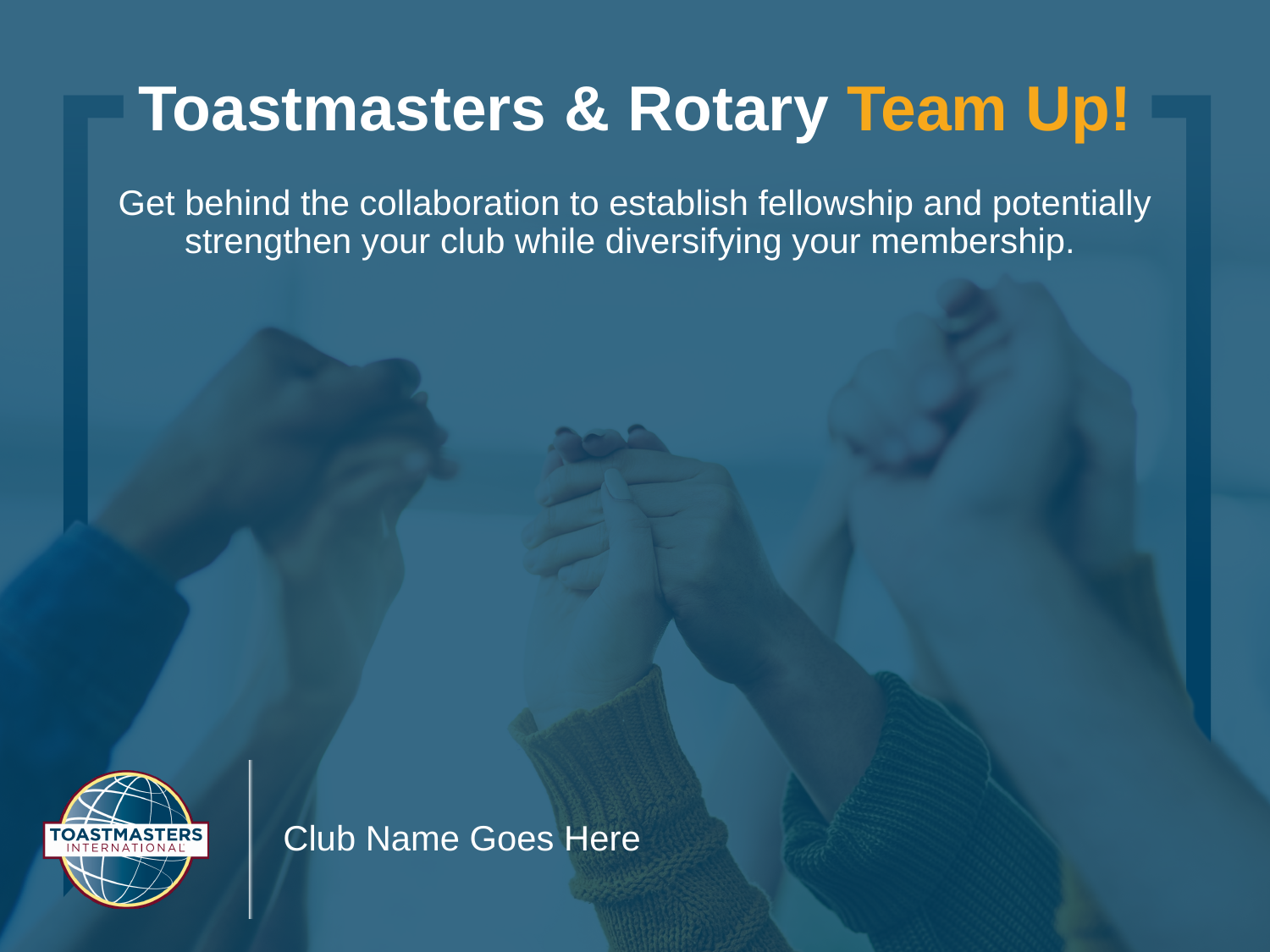

Toastmasters & Rotary Team Up!
Get behind the collaboration to establish fellowship and potentially strengthen your club while diversifying your membership.
Club Name Goes Here